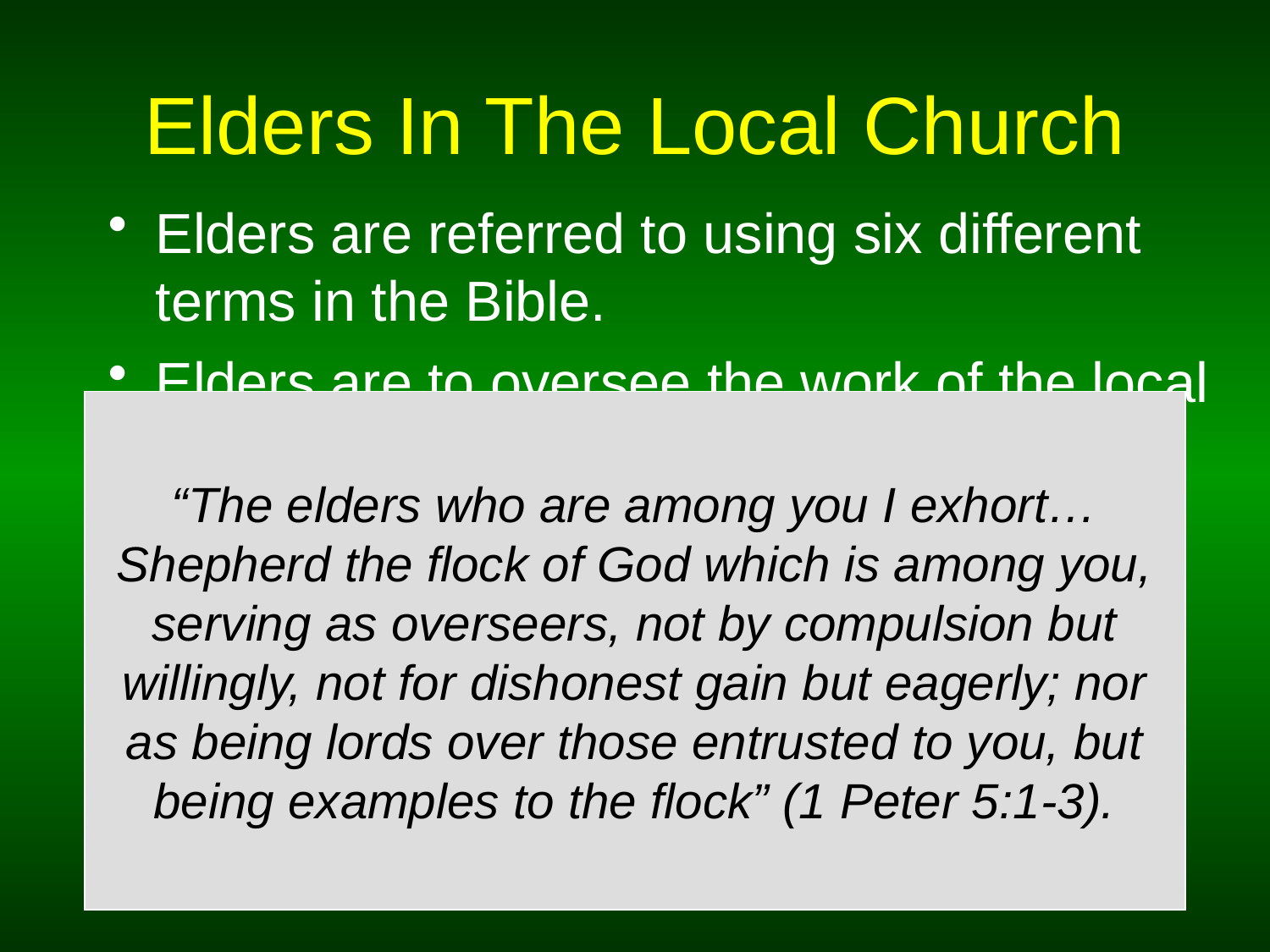

# Elders In The Local Church
Elders are referred to using six different terms in the Bible.
Elders are to oversee the work of the local church in order to make sure that the church follows the Bible in all areas.
“The elders who are among you I exhort…Shepherd the flock of God which is among you, serving as overseers, not by compulsion but willingly, not for dishonest gain but eagerly; nor as being lords over those entrusted to you, but being examples to the flock” (1 Peter 5:1-3).